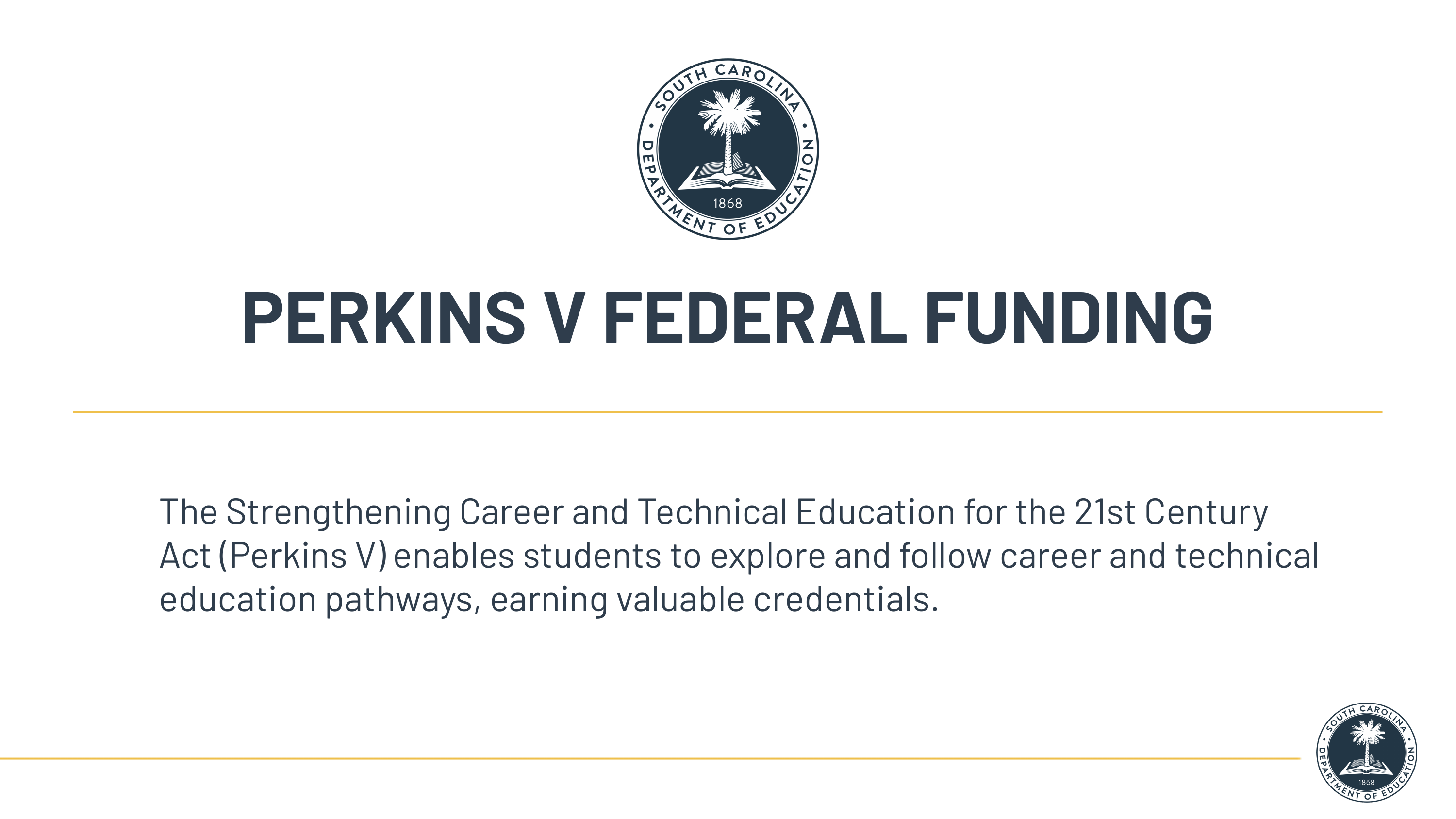

# Perkins V Federal Funding
The Strengthening Career and Technical Education for the 21st Century Act (Perkins V) enables students to explore and follow career and technical education pathways, earning valuable credentials.